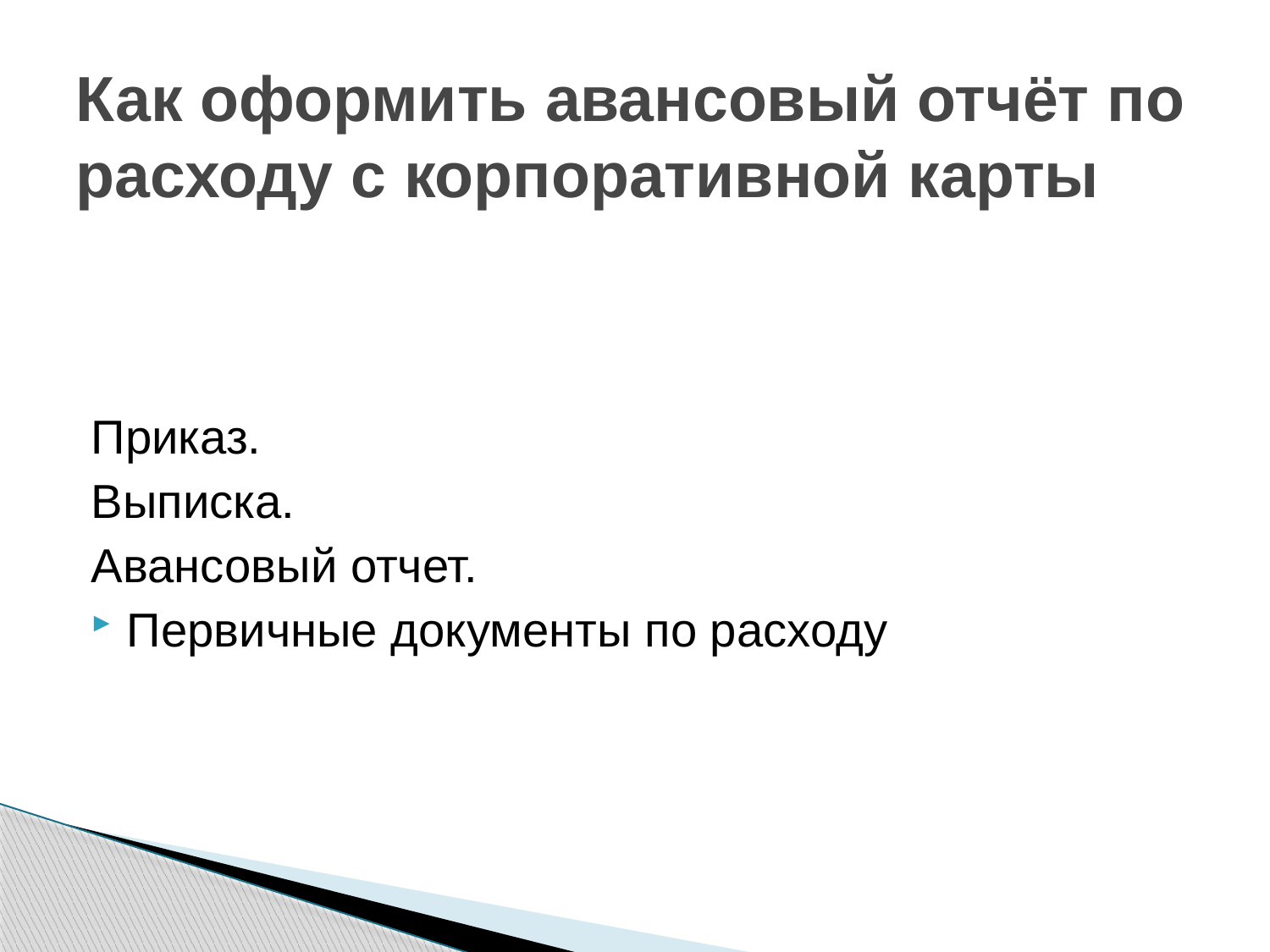

# Как оформить авансовый отчёт по расходу с корпоративной карты

Приказ.
Выписка.
Авансовый отчет.
Первичные документы по расходу